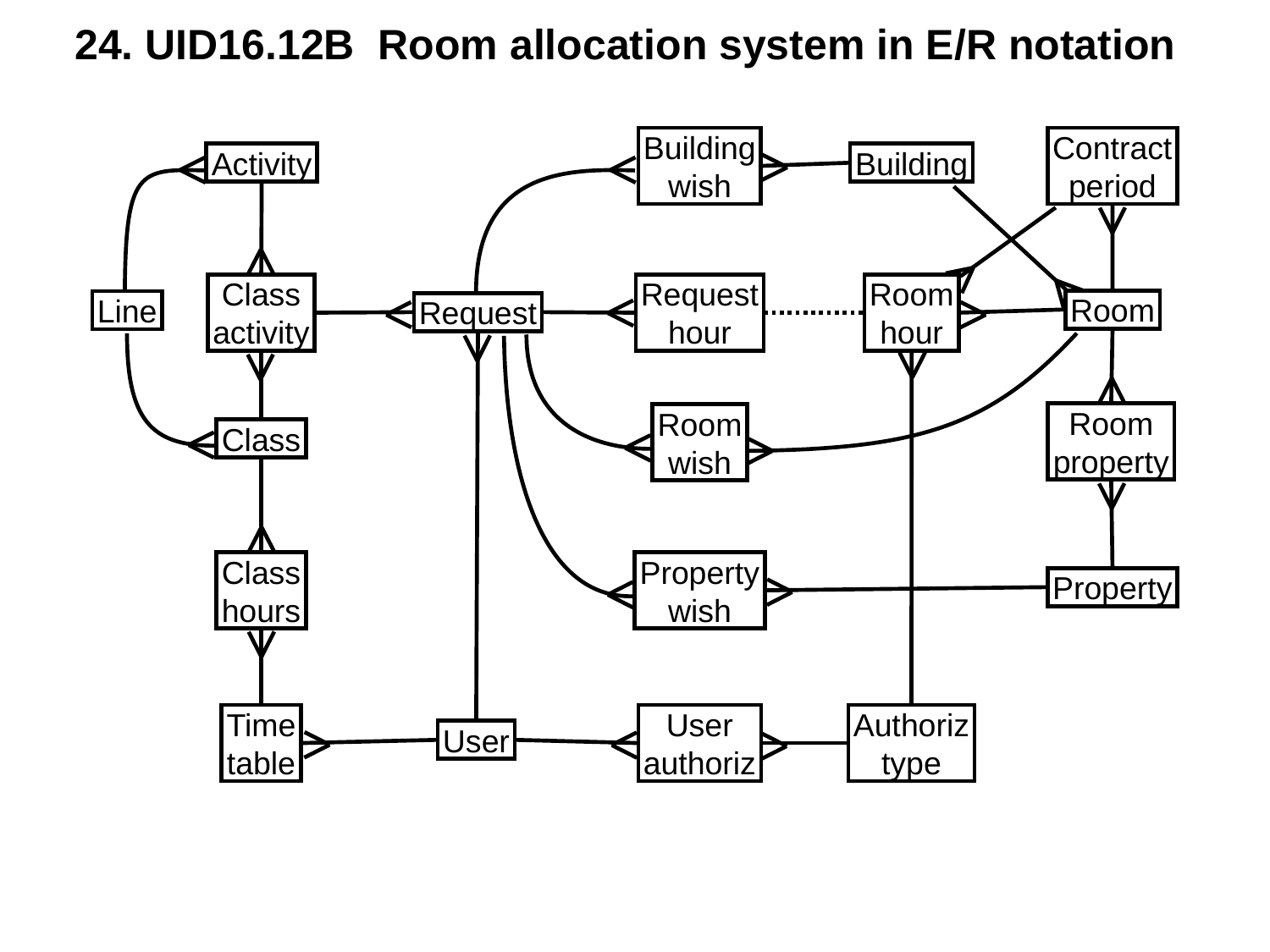

24. UID16.12B  Room allocation system in E/R notation
Building
wish
Contract
period
Activity
Building

Class
activity
Request
hour
Room
hour

Room
Line
Request

Room
property
Room
wish
Class

Class
hours
Property
wish
Property

Time
table
User
authoriz
Authoriz
type
User